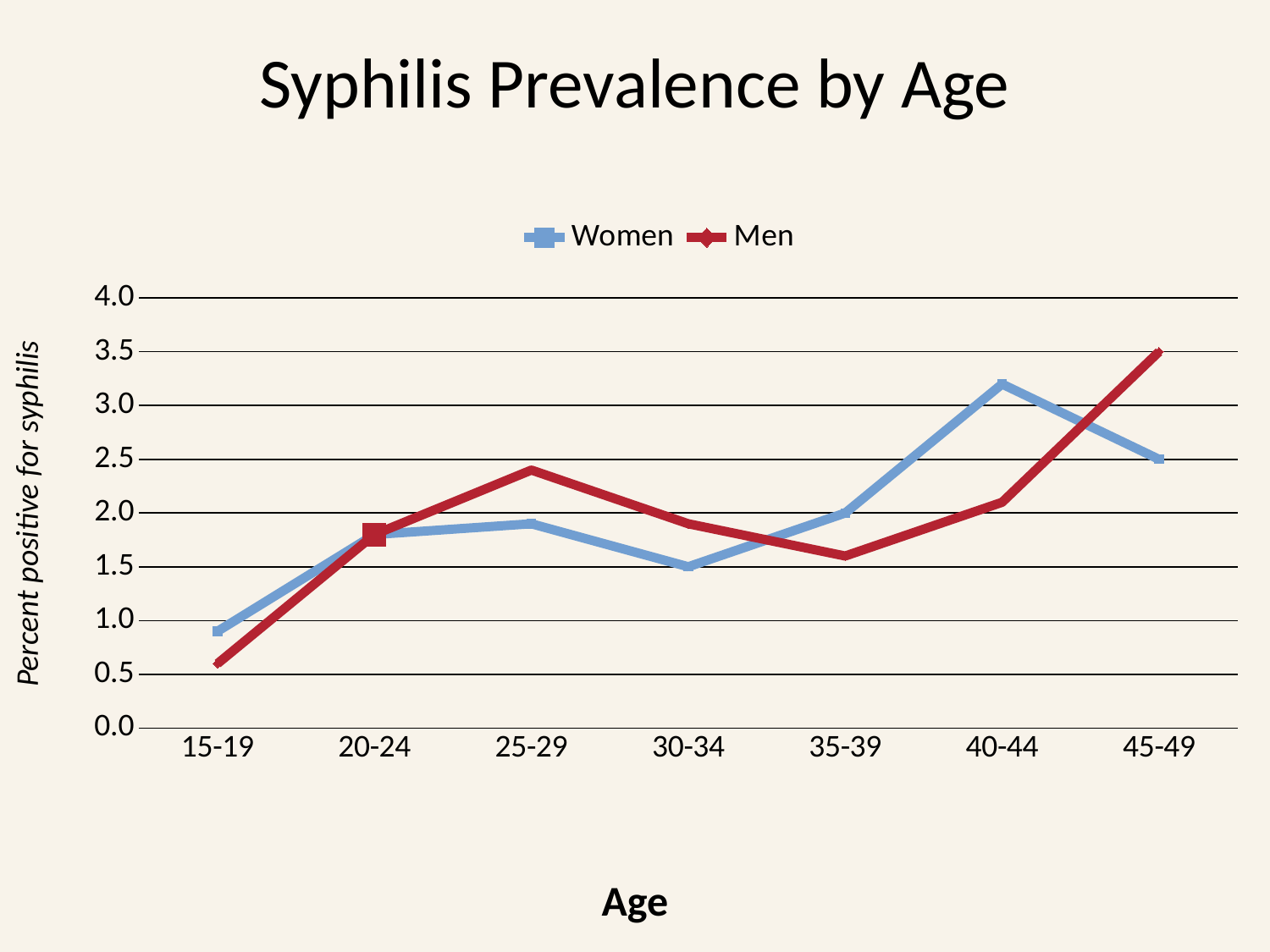

# Syphilis Prevalence by Age

### Chart

| Category | Women | Men |
|---|---|---|
| 15-19 | 0.9 | 0.6 |
| 20-24 | 1.8 | 1.8 |
| 25-29 | 1.9 | 2.4 |
| 30-34 | 1.5 | 1.9 |
| 35-39 | 2.0 | 1.6 |
| 40-44 | 3.2 | 2.1 |
| 45-49 | 2.5 | 3.5 |
Percent positive for syphilis
Age